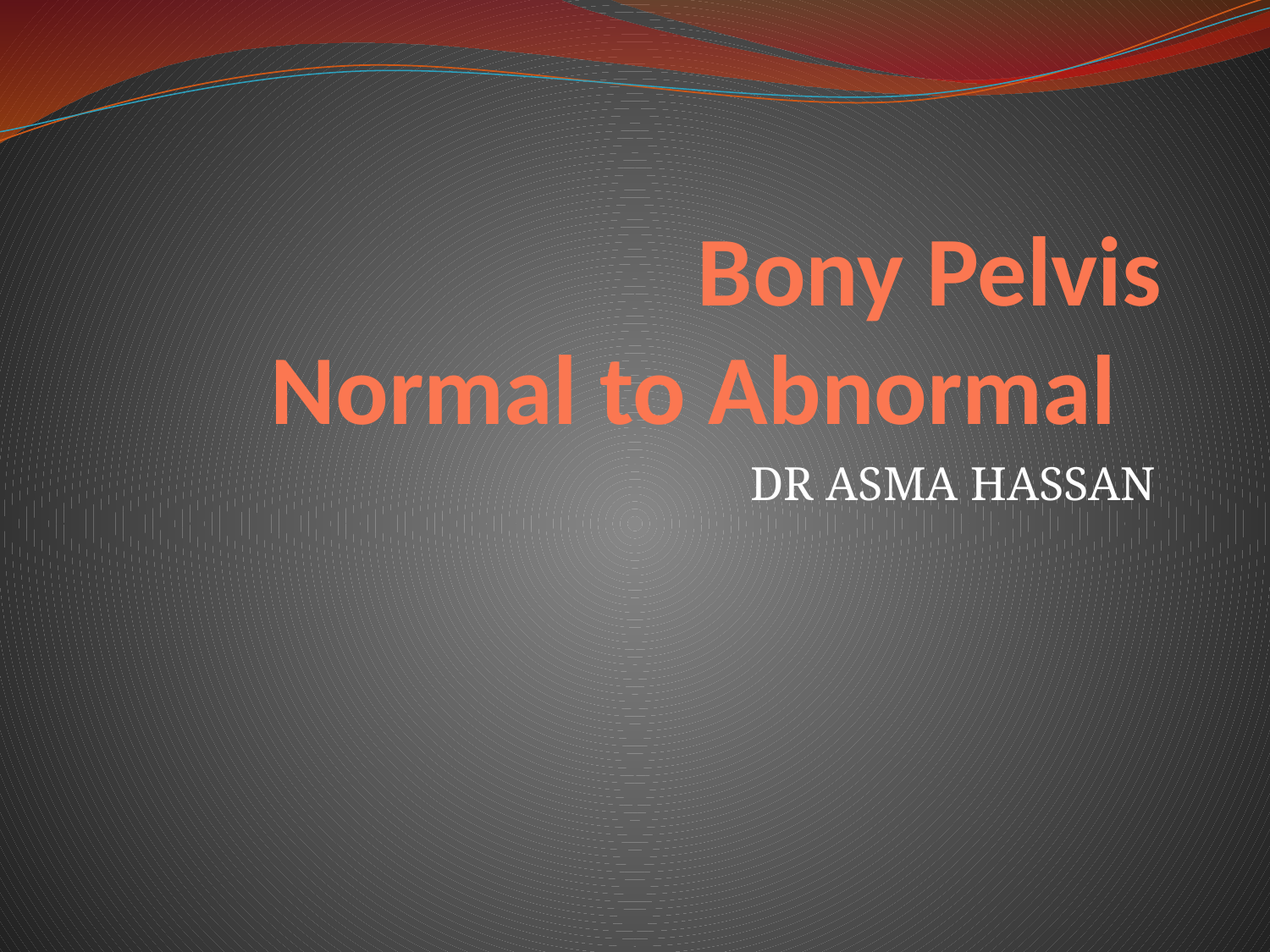

# Bony Pelvis Normal to Abnormal
DR ASMA HASSAN